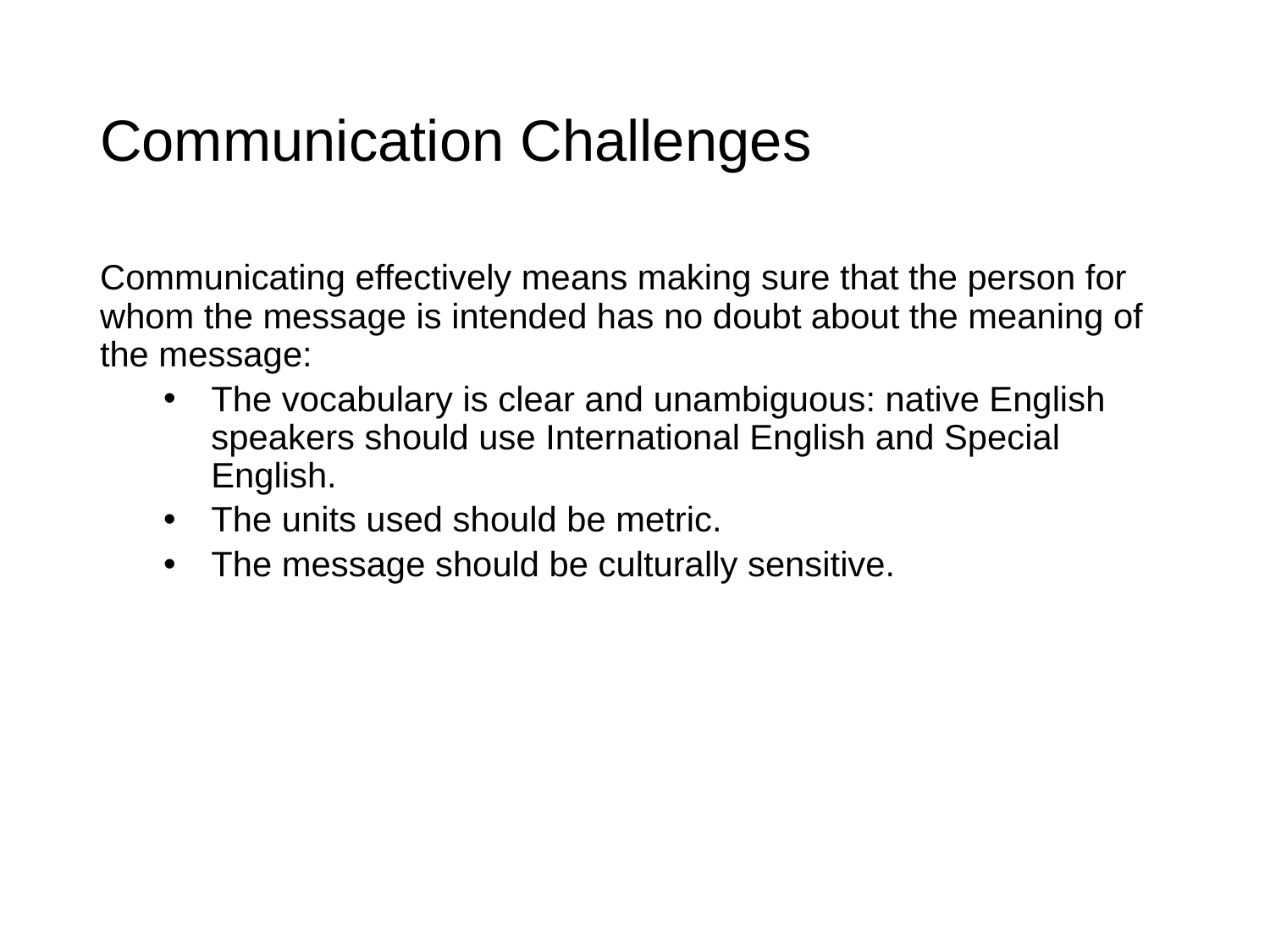

# Communication Challenges
Communicating effectively means making sure that the person for whom the message is intended has no doubt about the meaning of the message:
The vocabulary is clear and unambiguous: native English speakers should use International English and Special English.
The units used should be metric.
The message should be culturally sensitive.